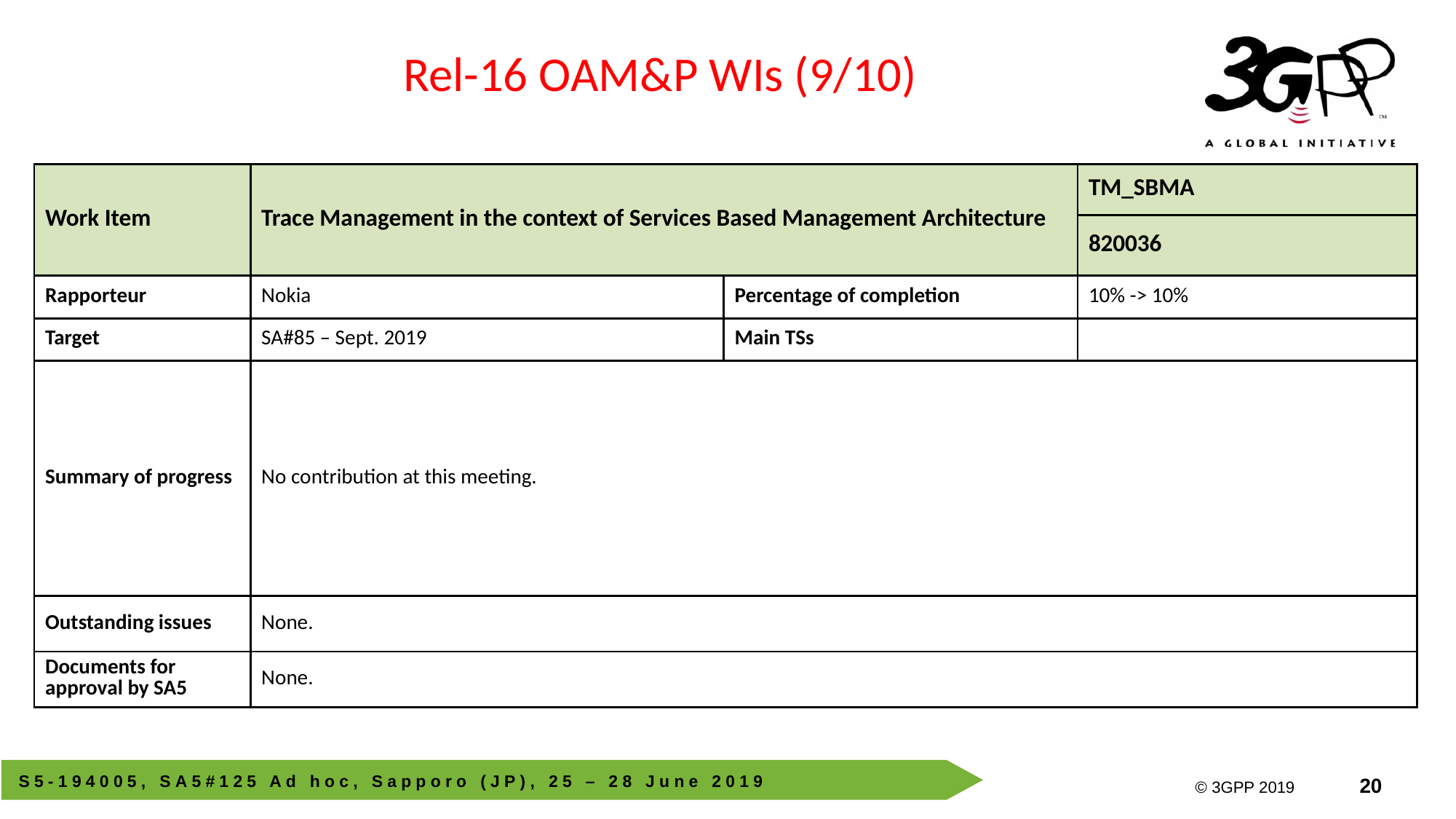

Rel-16 OAM&P WIs (9/10)
| Work Item | Trace Management in the context of Services Based Management Architecture |  | TM\_SBMA |
| --- | --- | --- | --- |
|  |  |  | 820036 |
| Rapporteur | Nokia | Percentage of completion | 10% -> 10% |
| Target | SA#85 – Sept. 2019 | Main TSs |  |
| Summary of progress | No contribution at this meeting. |  |  |
| Outstanding issues | None. |  |  |
| Documents for approval by SA5 | None. |  |  |